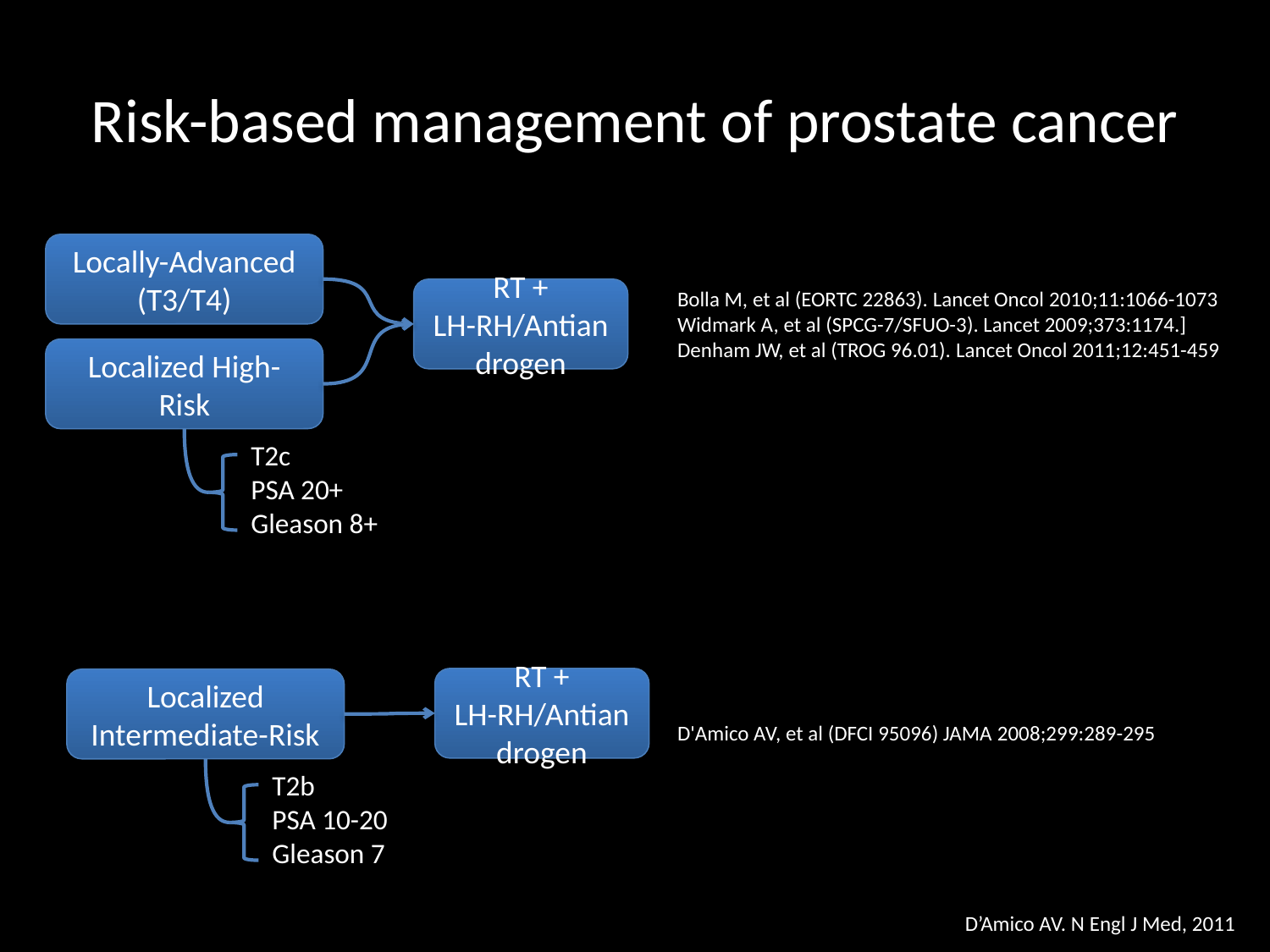

# Risk-based management of prostate cancer
Locally-Advanced (T3/T4)
RT + LH-RH/Antiandrogen
Bolla M, et al (EORTC 22863). Lancet Oncol 2010;11:1066-1073
Widmark A, et al (SPCG-7/SFUO-3). Lancet 2009;373:1174.]
Denham JW, et al (TROG 96.01). Lancet Oncol 2011;12:451-459
Localized High-Risk
T2c
PSA 20+
Gleason 8+

RT + LH-RH/Antiandrogen
Localized Intermediate-Risk
D'Amico AV, et al (DFCI 95096) JAMA 2008;299:289-295
T2b
PSA 10-20
Gleason 7

D’Amico AV. N Engl J Med, 2011